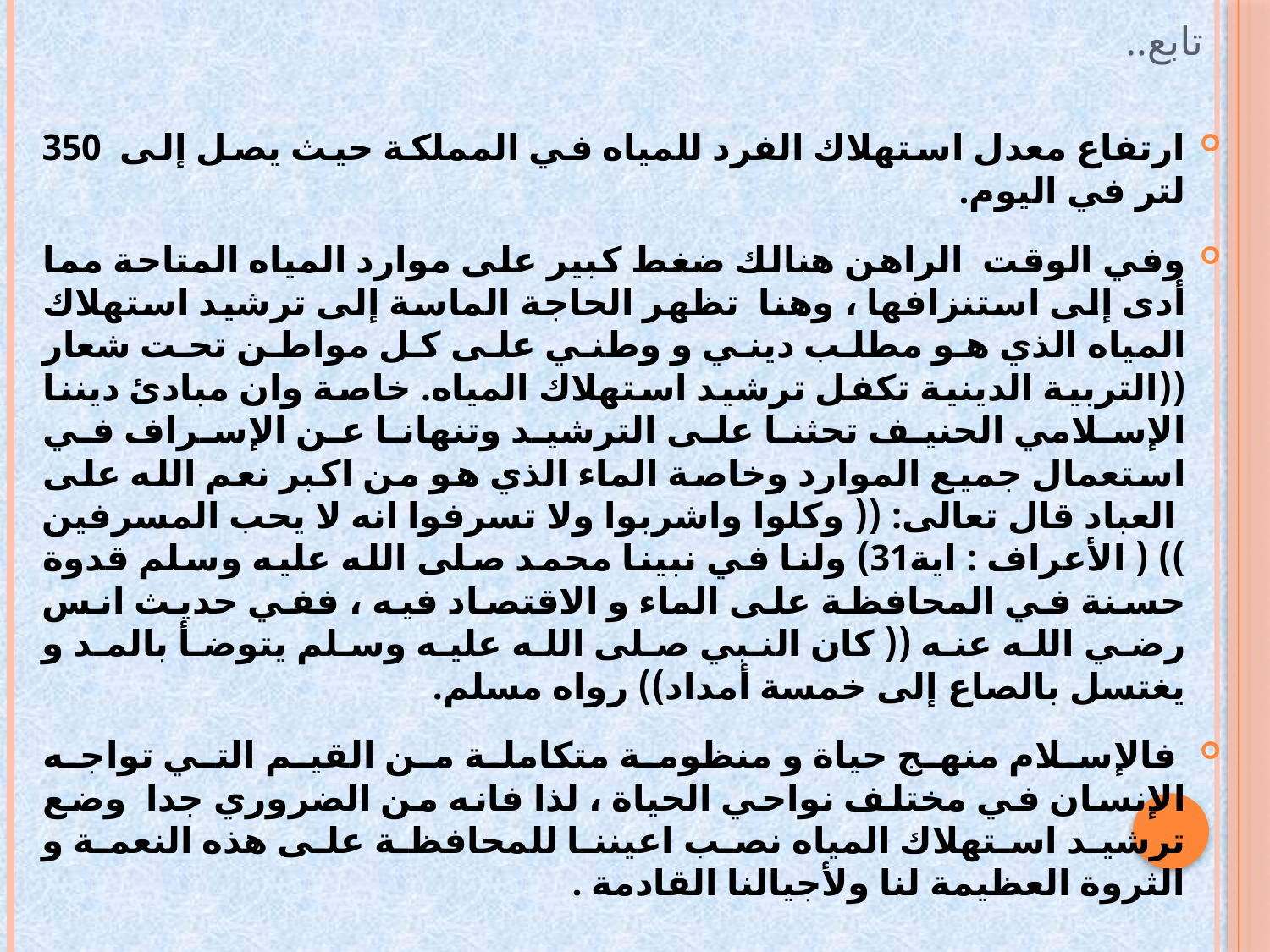

# تابع..
ارتفاع معدل استهلاك الفرد للمياه في المملكة حيث يصل إلى  350 لتر في اليوم.
وفي الوقت  الراهن هنالك ضغط كبير على موارد المياه المتاحة مما أدى إلى استنزافها ، وهنا  تظهر الحاجة الماسة إلى ترشيد استهلاك المياه الذي هو مطلب ديني و وطني على كل مواطن تحت شعار ((التربية الدينية تكفل ترشيد استهلاك المياه. خاصة وان مبادئ ديننا الإسلامي الحنيف تحثنا على الترشيد وتنهانا عن الإسراف في استعمال جميع الموارد وخاصة الماء الذي هو من اكبر نعم الله على  العباد قال تعالى: (( وكلوا واشربوا ولا تسرفوا انه لا يحب المسرفين )) ( الأعراف : اية31) ولنا في نبينا محمد صلى الله عليه وسلم قدوة حسنة في المحافظة على الماء و الاقتصاد فيه ، ففي حديث انس رضي الله عنه (( كان النبي صلى الله عليه وسلم يتوضأ بالمد و يغتسل بالصاع إلى خمسة أمداد)) رواه مسلم.
 فالإسلام منهج حياة و منظومة متكاملة من القيم التي تواجه الإنسان في مختلف نواحي الحياة ، لذا فانه من الضروري جدا  وضع ترشيد استهلاك المياه نصب اعيننا للمحافظة على هذه النعمة و الثروة العظيمة لنا ولأجيالنا القادمة .